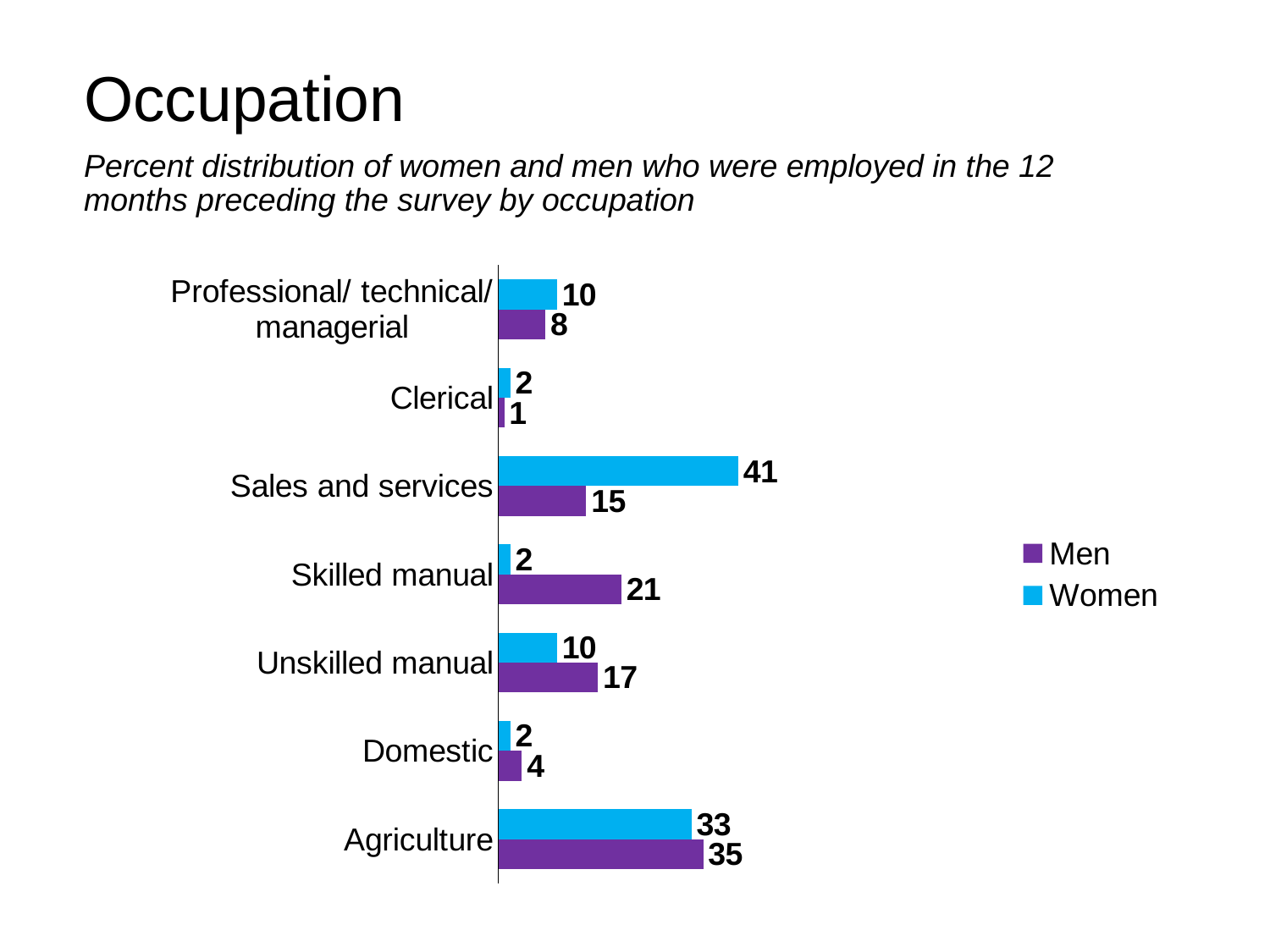

# Occupation
Percent distribution of women and men who were employed in the 12 months preceding the survey by occupation

### Chart

| Category | Women | Men |
|---|---|---|
| Professional/ technical/ managerial | 10.0 | 8.0 |
| Clerical | 2.0 | 1.0 |
| Sales and services | 41.0 | 15.0 |
| Skilled manual | 2.0 | 21.0 |
| Unskilled manual | 10.0 | 17.0 |
| Domestic | 2.0 | 4.0 |
| Agriculture | 33.0 | 35.0 |